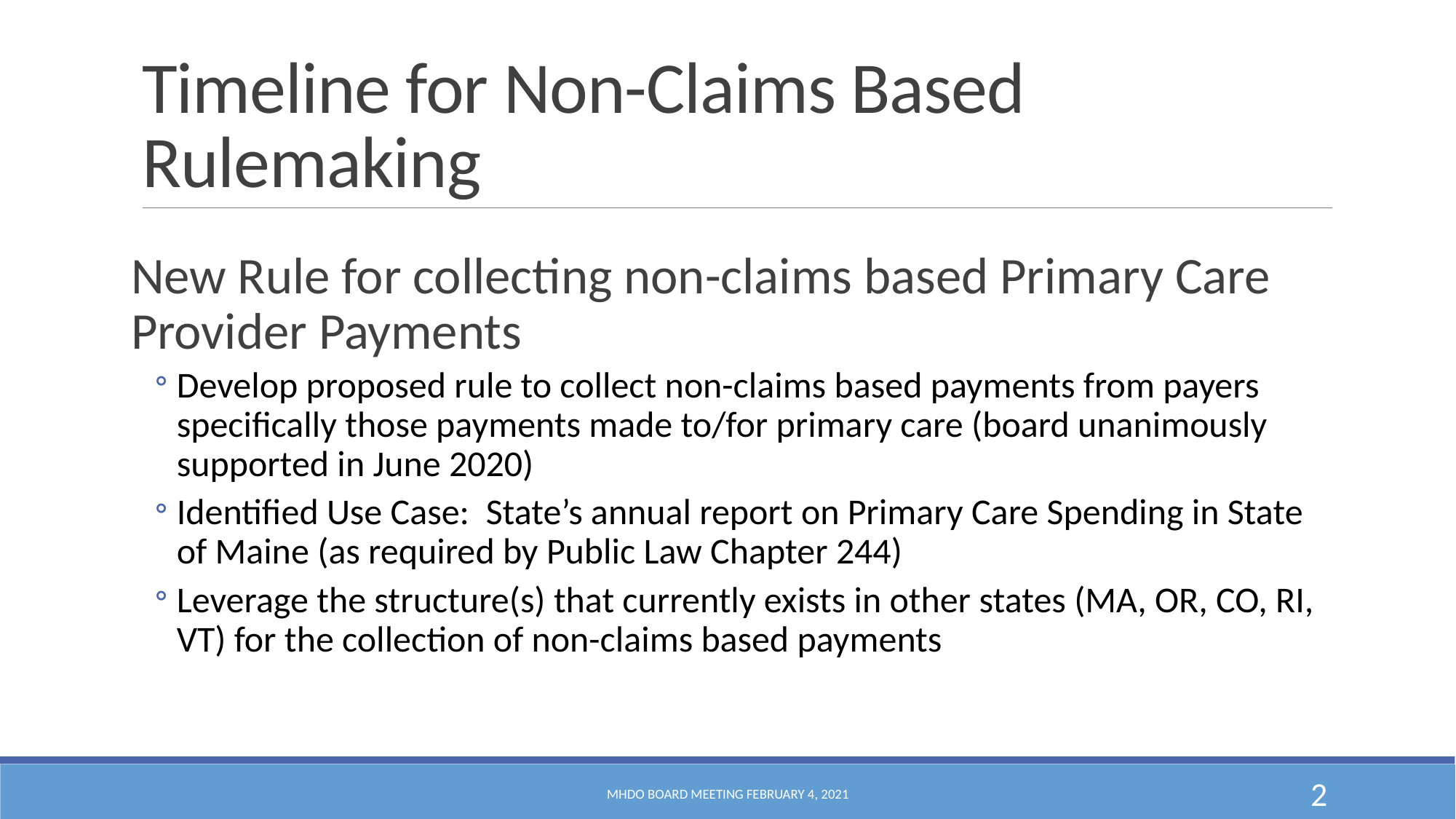

# Timeline for Non-Claims Based Rulemaking
New Rule for collecting non-claims based Primary Care Provider Payments
Develop proposed rule to collect non-claims based payments from payers specifically those payments made to/for primary care (board unanimously supported in June 2020)
Identified Use Case:  State’s annual report on Primary Care Spending in State of Maine (as required by Public Law Chapter 244)
Leverage the structure(s) that currently exists in other states (MA, OR, CO, RI, VT) for the collection of non-claims based payments

MHDO Board Meeting February 4, 2021
2